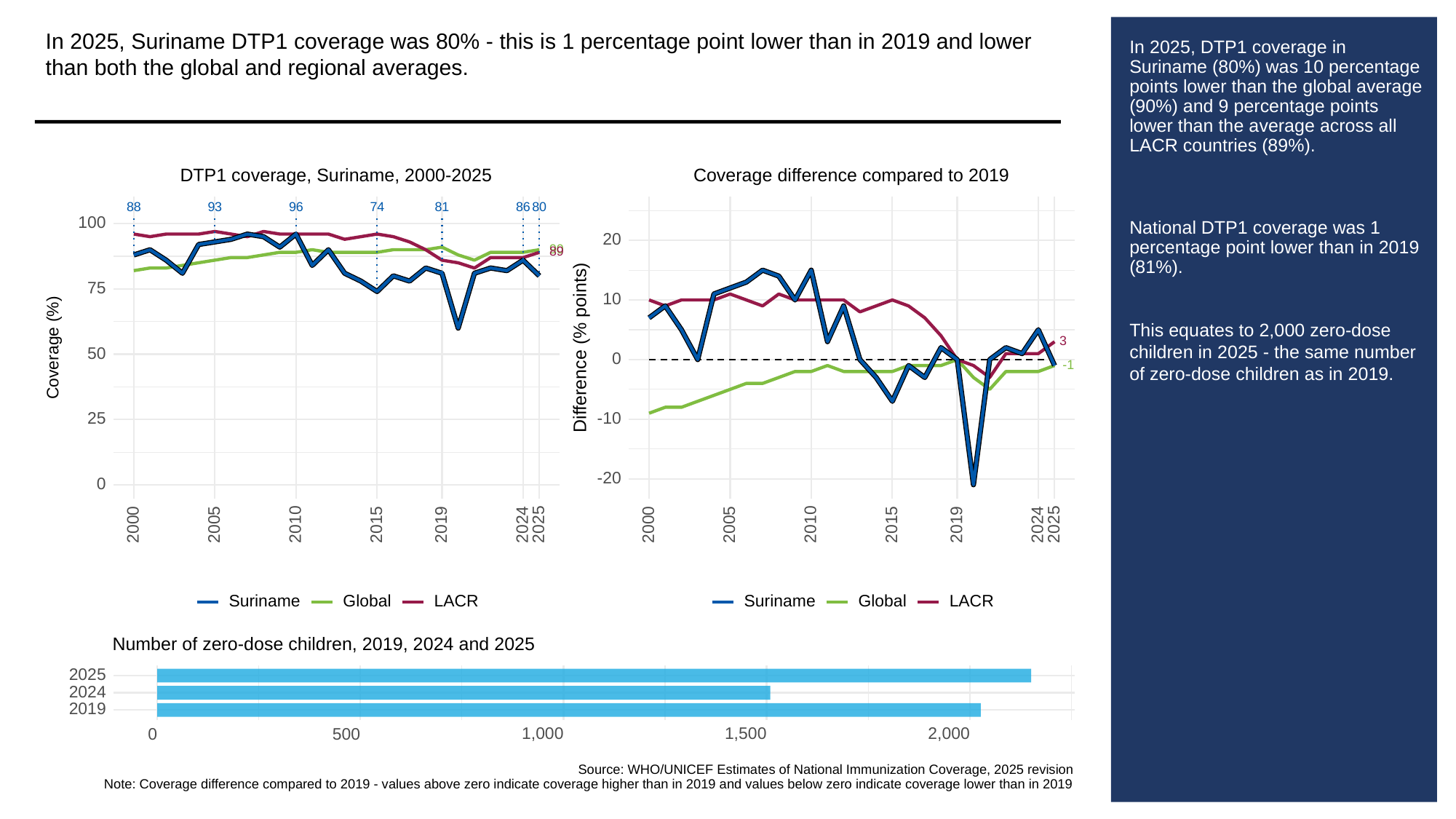

In 2025, Suriname DTP1 coverage was 80% - this is 1 percentage point lower than in 2019 and lower than both the global and regional averages.
# In 2025, DTP1 coverage in Suriname (80%) was 10 percentage points lower than the global average (90%) and 9 percentage points lower than the average across all LACR countries (89%).

National DTP1 coverage was 1 percentage point lower than in 2019 (81%).

This equates to 2,000 zero-dose children in 2025 - the same number of zero-dose children as in 2019.

DTP1 coverage, Suriname, 2000-2025
Coverage difference compared to 2019

93
88
96
81
86
80
74

100

20

90

89

75

10

3
Difference (% points)
Coverage (%)
50
0

-1

-10
25

-20
0

2000
2005
2010
2015
2019
2024
2025
2000
2005
2010
2015
2019
2024
2025
Suriname
Global
LACR
Suriname
Global
LACR

Number of zero-dose children, 2019, 2024 and 2025

2025

2024

2019

1,000
1,500
2,000
0
500
Source: WHO/UNICEF Estimates of National Immunization Coverage, 2025 revision
Note: Coverage difference compared to 2019 - values above zero indicate coverage higher than in 2019 and values below zero indicate coverage lower than in 2019